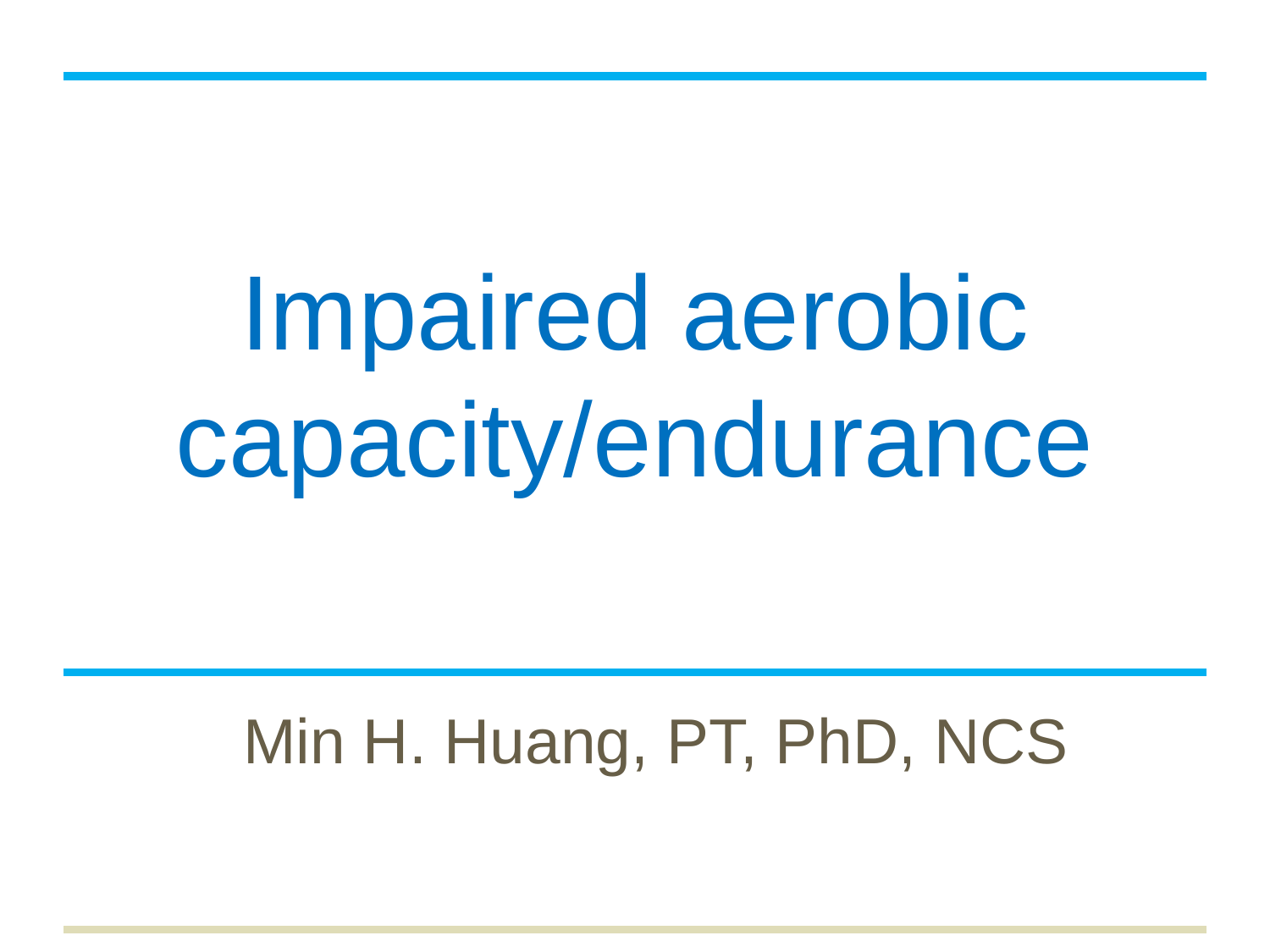

# Impaired aerobic capacity/endurance

Min H. Huang, PT, PhD, NCS